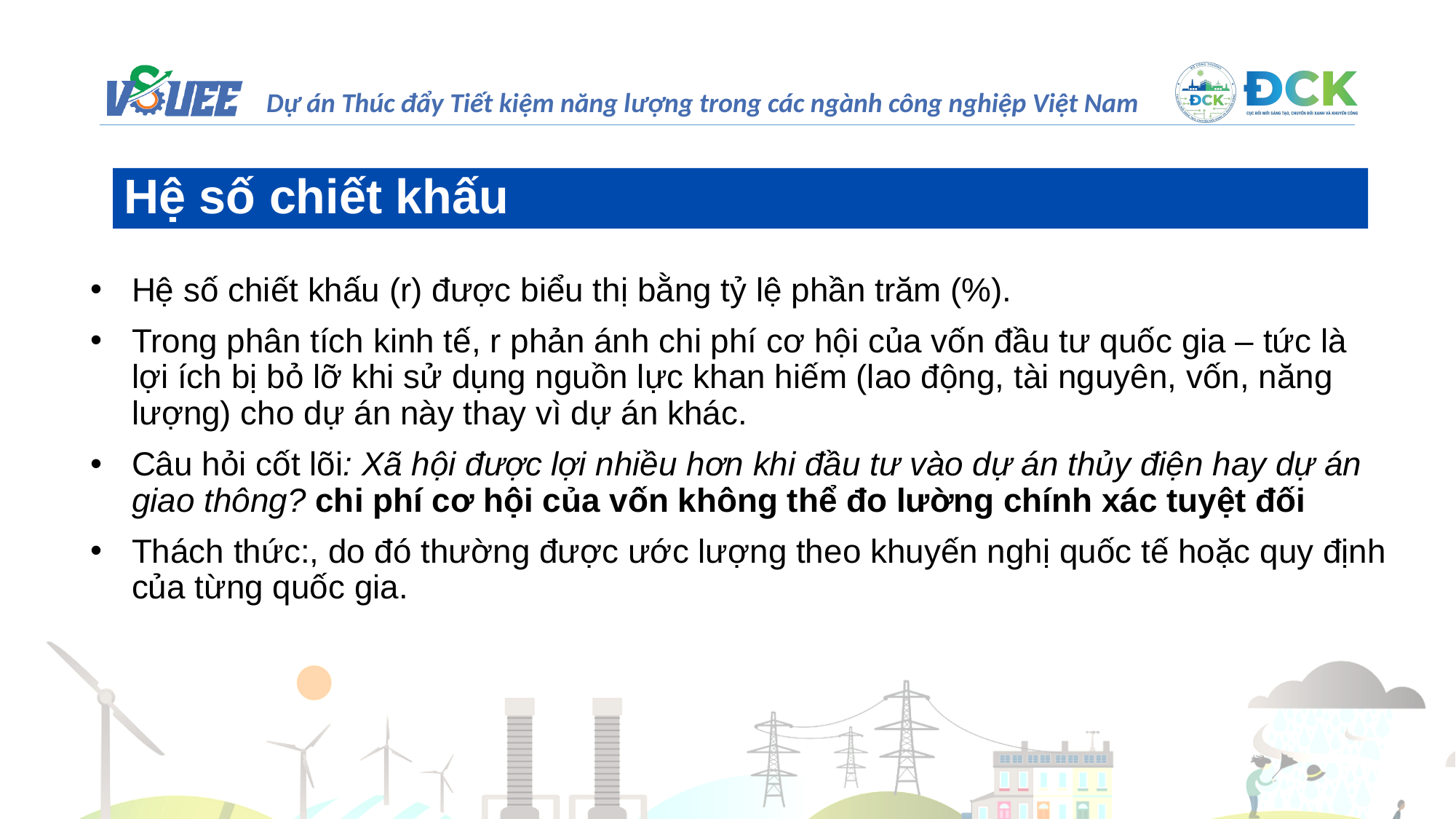

Hệ số chiết khấu
Hệ số chiết khấu (r) được biểu thị bằng tỷ lệ phần trăm (%).
Trong phân tích kinh tế, r phản ánh chi phí cơ hội của vốn đầu tư quốc gia – tức là lợi ích bị bỏ lỡ khi sử dụng nguồn lực khan hiếm (lao động, tài nguyên, vốn, năng lượng) cho dự án này thay vì dự án khác.
Câu hỏi cốt lõi: Xã hội được lợi nhiều hơn khi đầu tư vào dự án thủy điện hay dự án giao thông? chi phí cơ hội của vốn không thể đo lường chính xác tuyệt đối
Thách thức:, do đó thường được ước lượng theo khuyến nghị quốc tế hoặc quy định của từng quốc gia.